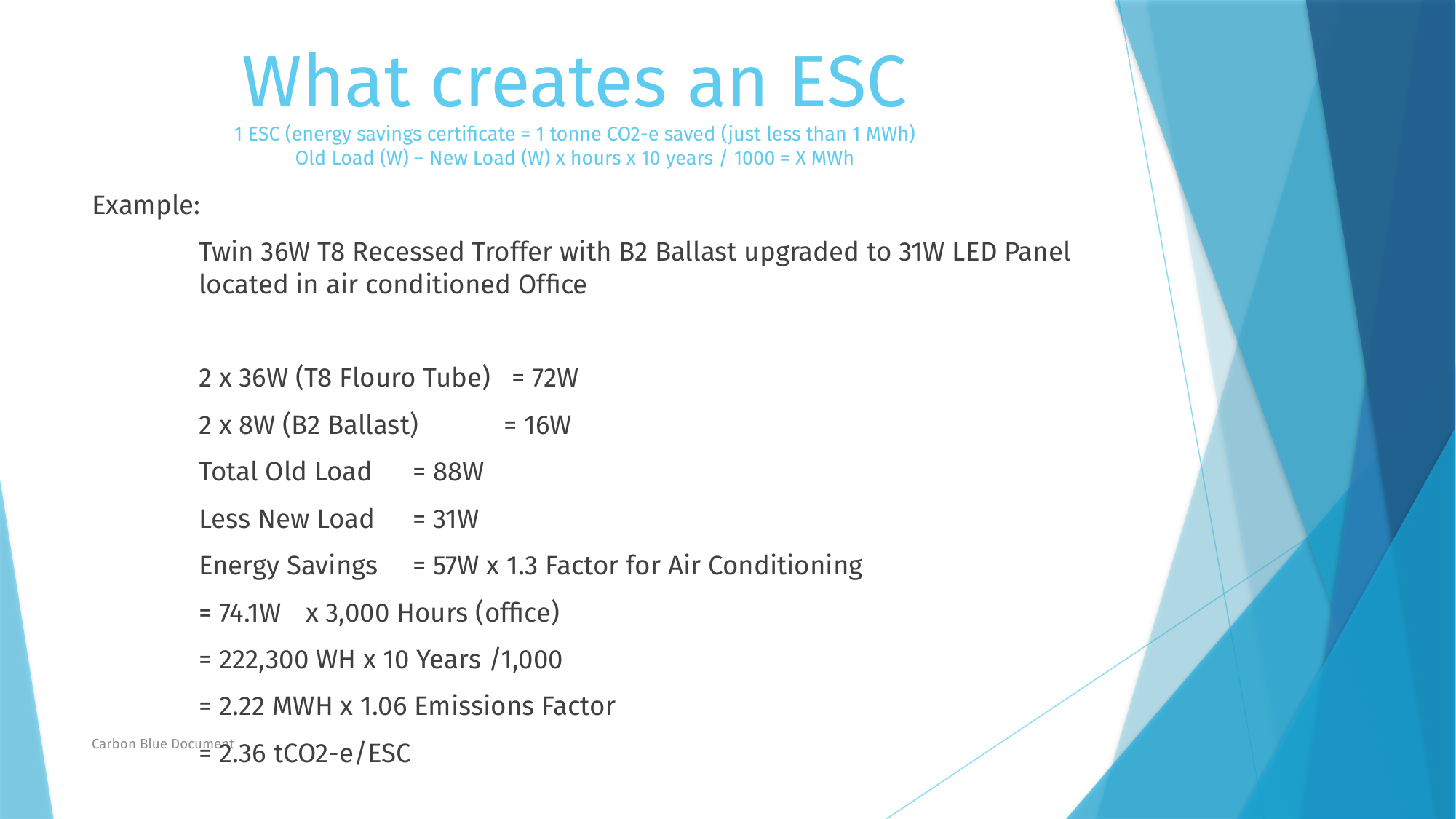

# What creates an ESC 1 ESC (energy savings certificate = 1 tonne CO2-e saved (just less than 1 MWh) Old Load (W) – New Load (W) x hours x 10 years / 1000 = X MWh
Example:
	Twin 36W T8 Recessed Troffer with B2 Ballast upgraded to 31W LED Panel 	located in air conditioned Office

		2 x 36W (T8 Flouro Tube)   = 72W
		2 x 8W (B2 Ballast)            = 16W
		Total Old Load			= 88W
		Less New Load			= 31W
		Energy Savings			= 57W x 1.3 Factor for Air Conditioning
								= 74.1W	x 3,000 Hours (office)
								= 222,300 WH x 10 Years /1,000
								= 2.22 MWH x 1.06 Emissions Factor
								= 2.36 tCO2-e/ESC

Carbon Blue Document